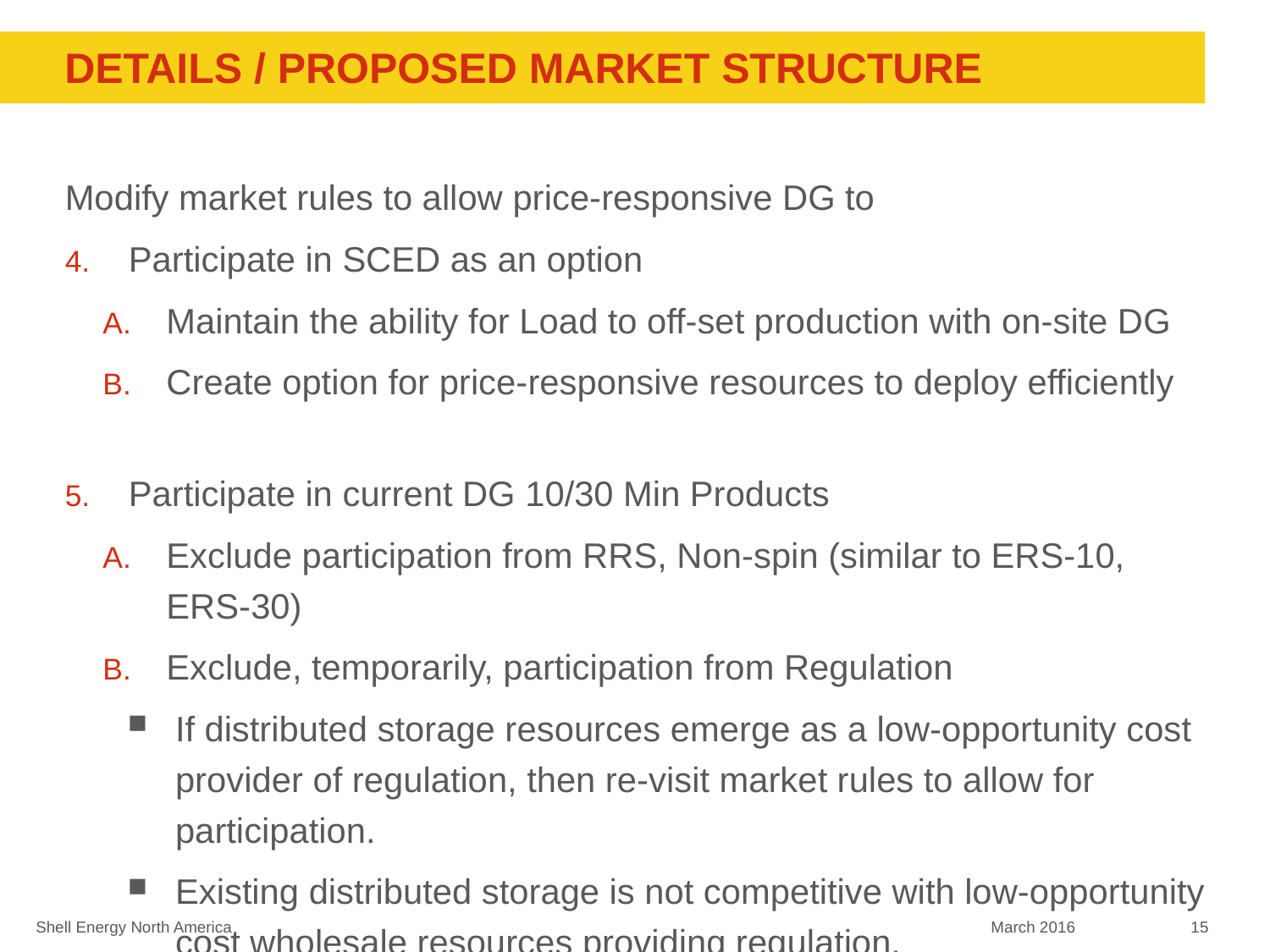

# Details / Proposed Market Structure
Modify market rules to allow price-responsive DG to
Participate in SCED as an option
Maintain the ability for Load to off-set production with on-site DG
Create option for price-responsive resources to deploy efficiently

Participate in current DG 10/30 Min Products
Exclude participation from RRS, Non-spin (similar to ERS-10, ERS-30)
Exclude, temporarily, participation from Regulation
If distributed storage resources emerge as a low-opportunity cost provider of regulation, then re-visit market rules to allow for participation.
Existing distributed storage is not competitive with low-opportunity cost wholesale resources providing regulation.
Shell Energy North America                                                                                                                                                                           March 2016                          15